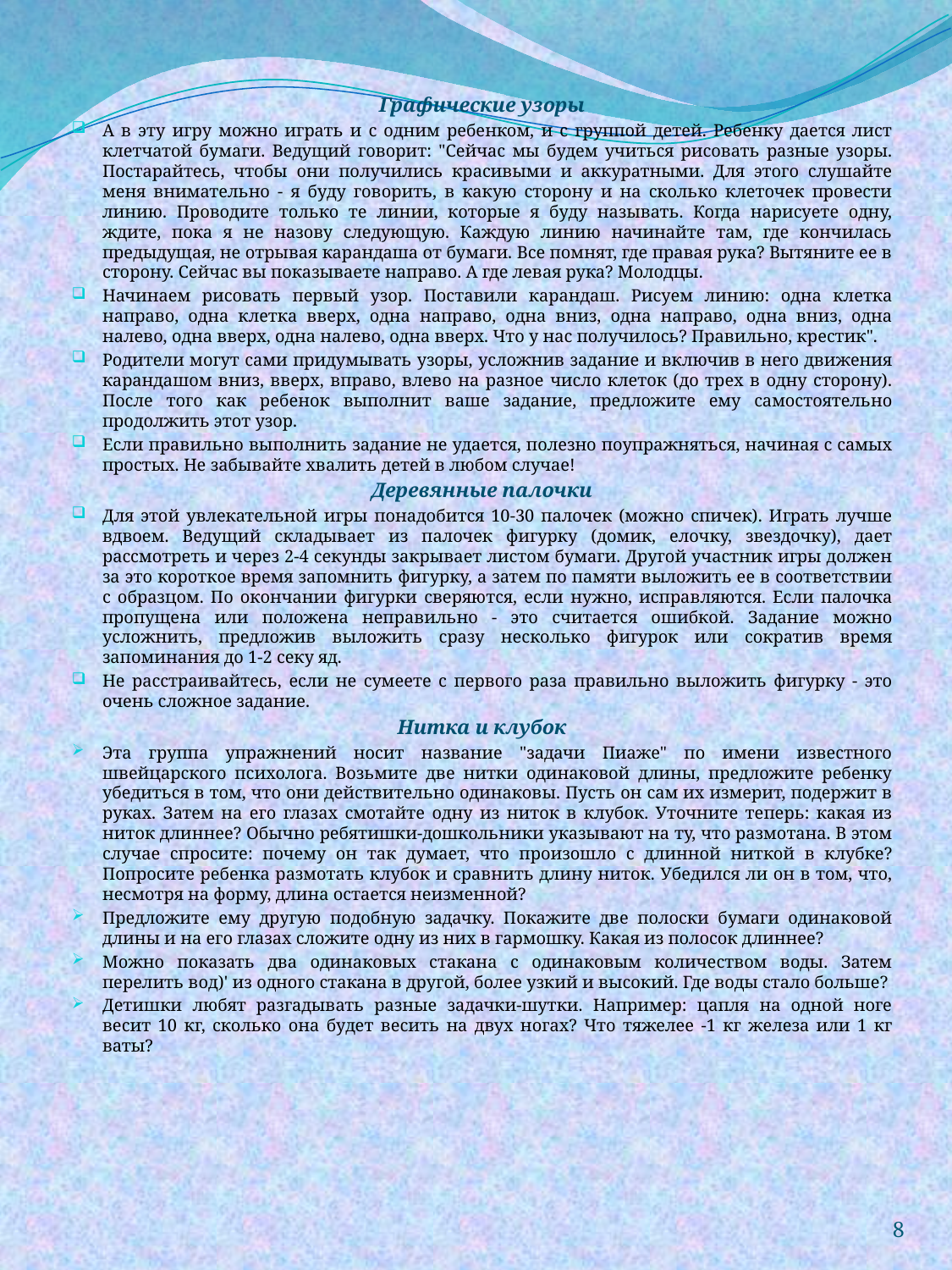

#

Графические узоры
А в эту игру можно играть и с одним ребенком, и с группой детей. Ребенку дается лист клетчатой бумаги. Ведущий говорит: "Сейчас мы будем учиться рисовать разные узоры. Постарайтесь, чтобы они получились красивыми и ак­куратными. Для этого слушайте меня внимательно - я буду говорить, в какую сторону и на сколько клеточек провести линию. Проводите только те линии, которые я буду называть. Когда нарисуете одну, ждите, пока я не назову сле­дующую. Каждую линию начинайте там, где кончилась предыдущая, не отры­вая карандаша от бумаги. Все помнят, где правая рука? Вытяните ее в сторону. Сейчас вы показываете направо. А где левая рука? Молодцы.
Начинаем рисовать первый узор. Поставили карандаш. Рисуем линию: одна клетка направо, одна клетка вверх, одна направо, одна вниз, одна направо, одна вниз, одна налево, одна вверх, одна налево, одна вверх. Что у нас получилось? Правильно, крестик".
Родители могут сами придумывать узоры, усложнив задание и включив в него движения карандашом вниз, вверх, вправо, влево на разное число клеток (до трех в одну сторону). После того как ребенок выполнит ваше задание, предложите ему самостоятельно продолжить этот узор.
Если правильно выполнить задание не удается, полезно поупражняться, начиная с самых простых. Не забывайте хвалить детей в любом случае!
Деревянные палочки
Для этой увлекательной игры понадобится 10-30 палочек (можно спичек). Играть лучше вдвоем. Ведущий складывает из палочек фигурку (домик, елочку, звездочку), дает рассмотреть и через 2-4 секунды закрывает листом бумаги. Другой участник игры должен за это короткое время запомнить фигурку, а за­тем по памяти выложить ее в соответствии с образцом. По окончании фигурки сверяются, если нужно, исправляются. Если палочка пропущена или положена неправильно - это считается ошибкой. Задание можно усложнить, предложив выложить сразу несколько фигурок или сократив время запоминания до 1-2 се­ку яд.
Не расстраивайтесь, если не сумеете с первого раза правильно выложить фигурку - это очень сложное задание.
Нитка и клубок
Эта группа упражнений носит название "задачи Пиаже" по имени извест­ного швейцарского психолога. Возьмите две нитки одинаковой длины, предло­жите ребенку убедиться в том, что они действительно одинаковы. Пусть он сам их измерит, подержит в руках. Затем на его глазах смотайте одну из ниток в клубок. Уточните теперь: какая из ниток длиннее? Обычно ребятишки-дошкольники указывают на ту, что размотана. В этом случае спросите: почему он так думает, что произошло с длинной ниткой в клубке? Попросите ребенка размотать клубок и сравнить длину ниток. Убедился ли он в том, что, несмотря на форму, длина остается неизменной?
Предложите ему другую подобную задачку. Покажите две полоски бума­ги одинаковой длины и на его глазах сложите одну из них в гармошку. Какая из полосок длиннее?
Можно показать два одинаковых стакана с одинаковым количеством во­ды. Затем перелить вод)' из одного стакана в другой, более узкий и высокий. Где воды стало больше?
Детишки любят разгадывать разные задачки-шутки. Например: цапля на одной ноге весит 10 кг, сколько она будет весить на двух ногах? Что тяжелее -1 кг железа или 1 кг ваты?
8